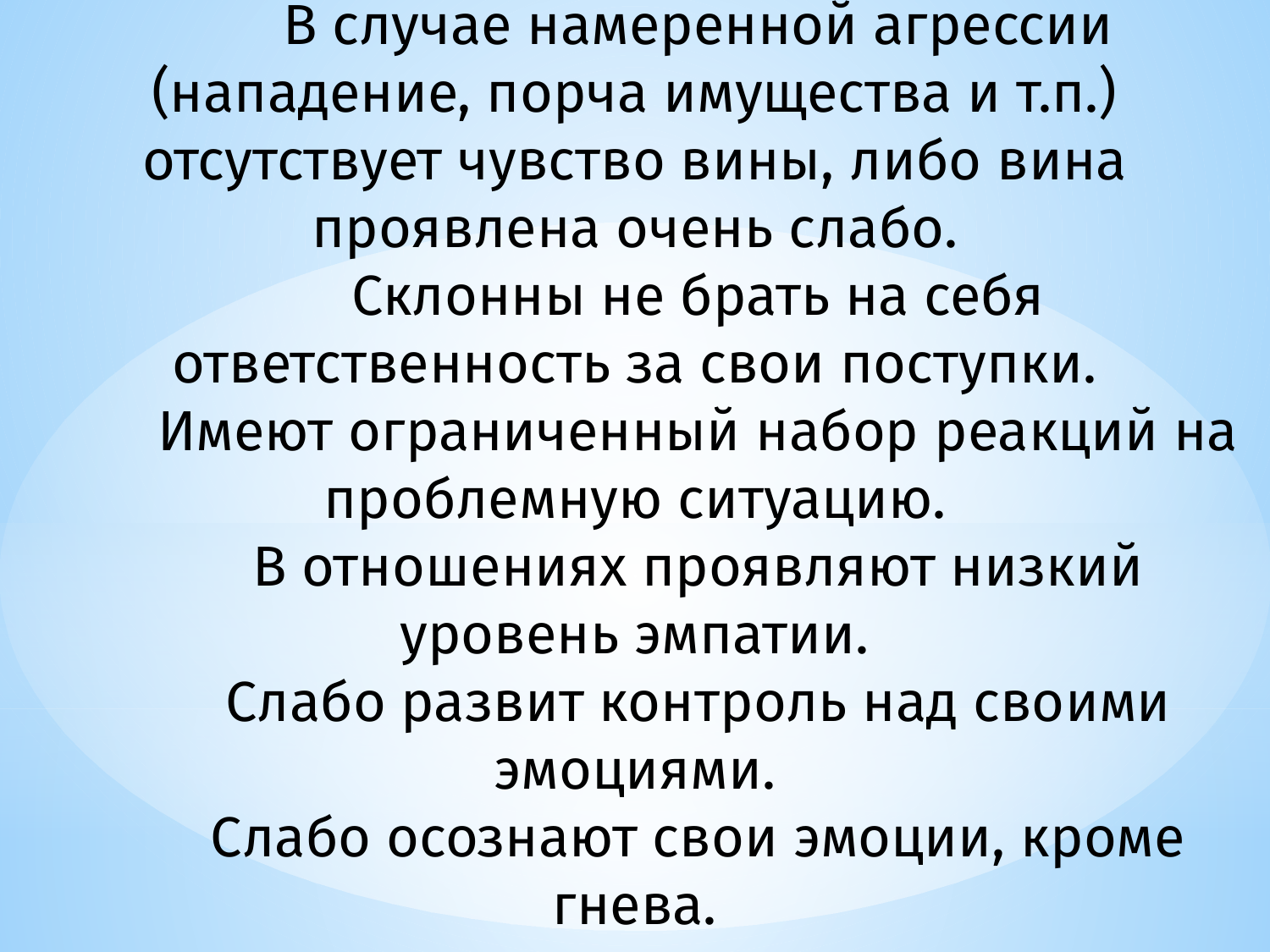

В случае намеренной агрессии (нападение, порча имущества и т.п.) отсутствует чувство вины, либо вина проявлена очень слабо.
	Склонны не брать на себя ответственность за свои поступки.
	Имеют ограниченный набор реакций на проблемную ситуацию.
	В отношениях проявляют низкий уровень эмпатии.
	Слабо развит контроль над своими эмоциями.
	Слабо осознают свои эмоции, кроме гнева.